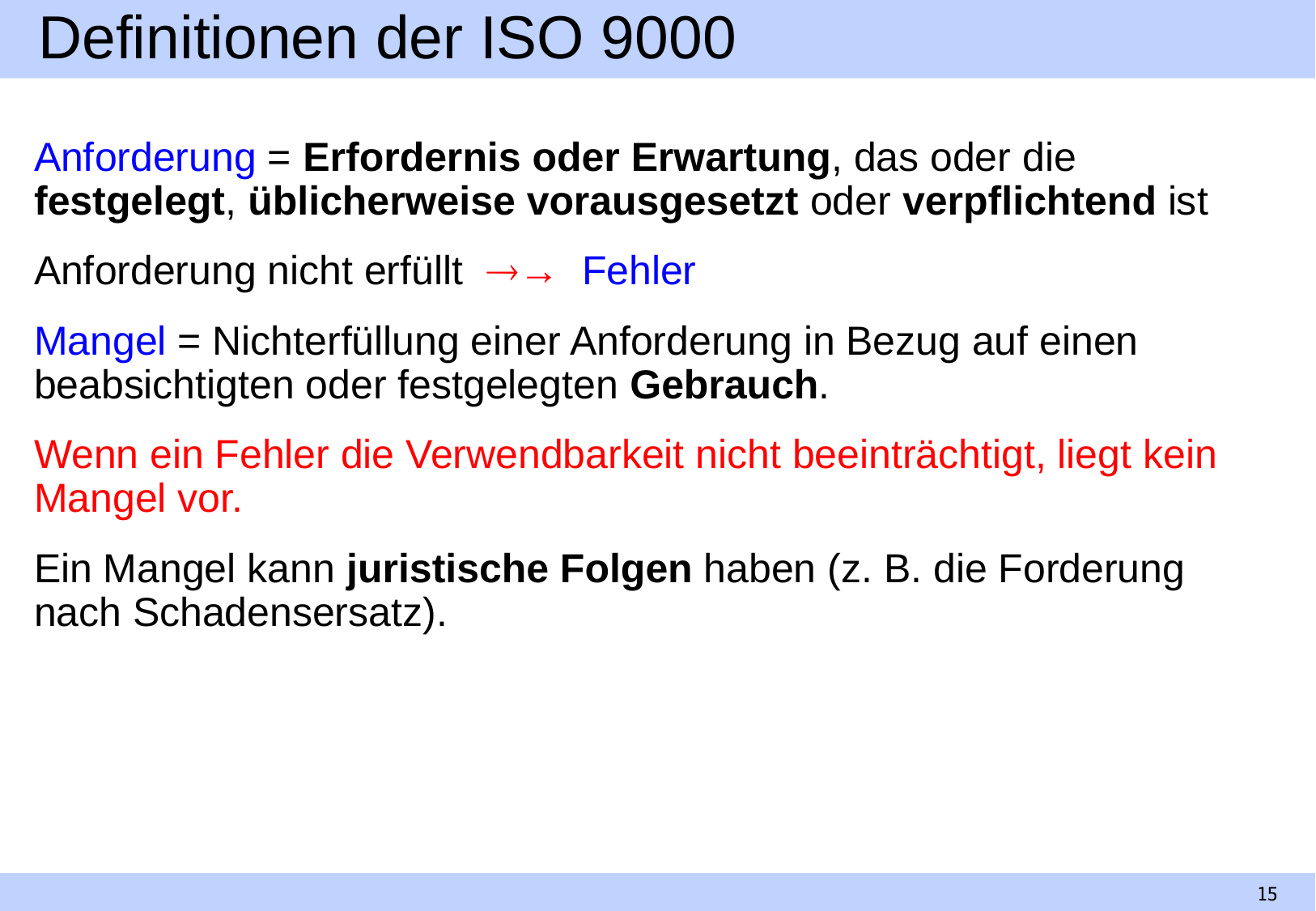

# Definitionen der ISO 9000
Anforderung = Erfordernis oder Erwartung, das oder die festgelegt, üblicherweise vorausgesetzt oder verpflichtend ist
Anforderung nicht erfüllt  →→  Fehler
Mangel = Nichterfüllung einer Anforderung in Bezug auf einen beabsichtigten oder festgelegten Gebrauch.
Wenn ein Fehler die Verwendbarkeit nicht beeinträchtigt, liegt kein Mangel vor.
Ein Mangel kann juristische Folgen haben (z. B. die Forderung nach Schadensersatz).
15